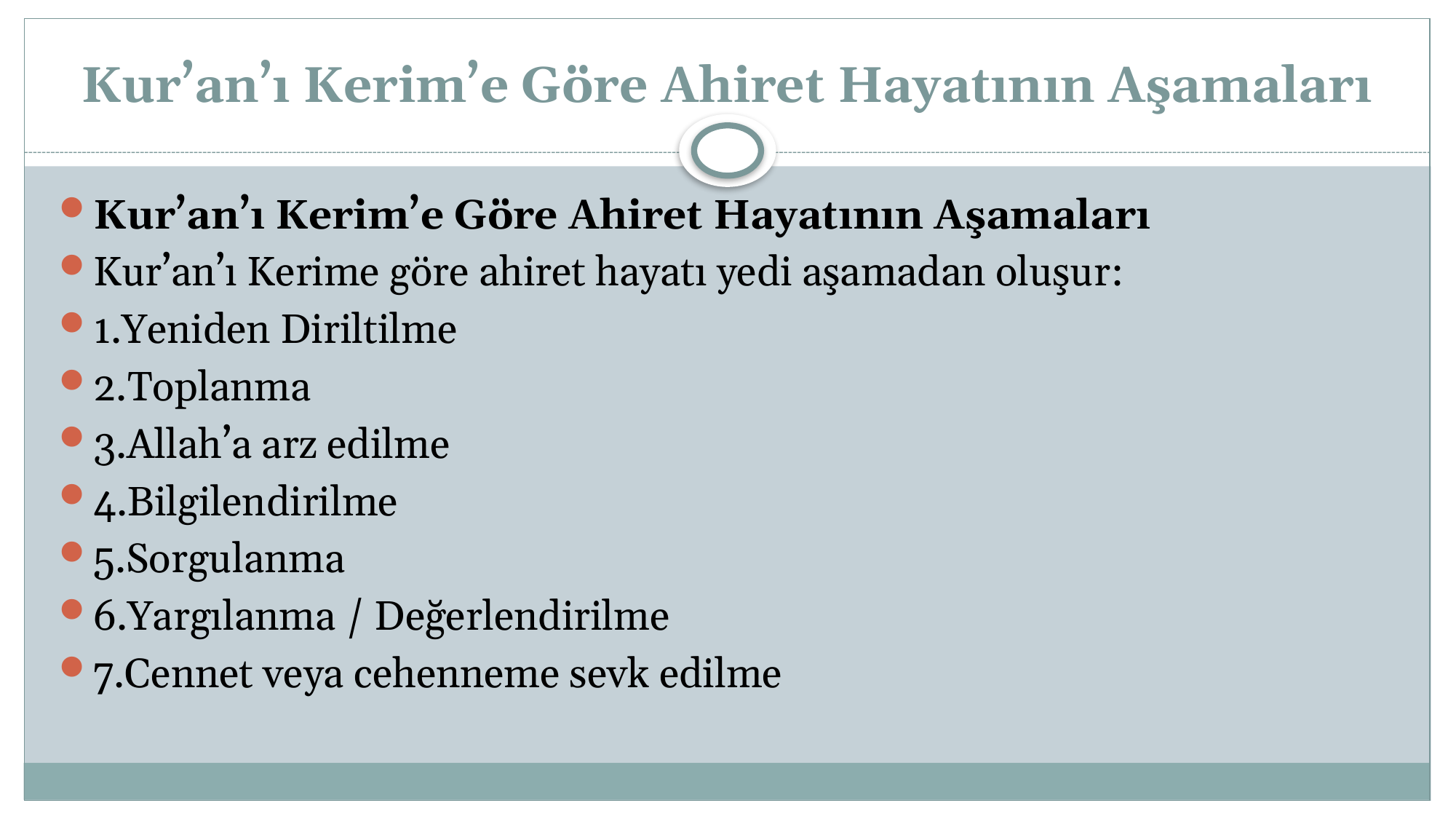

# Kur’an’ı Kerim’e Göre Ahiret Hayatının Aşamaları
Kur’an’ı Kerim’e Göre Ahiret Hayatının Aşamaları
Kur’an’ı Kerime göre ahiret hayatı yedi aşamadan oluşur:
1.Yeniden Diriltilme
2.Toplanma
3.Allah’a arz edilme
4.Bilgilendirilme
5.Sorgulanma
6.Yargılanma / Değerlendirilme
7.Cennet veya cehenneme sevk edilme